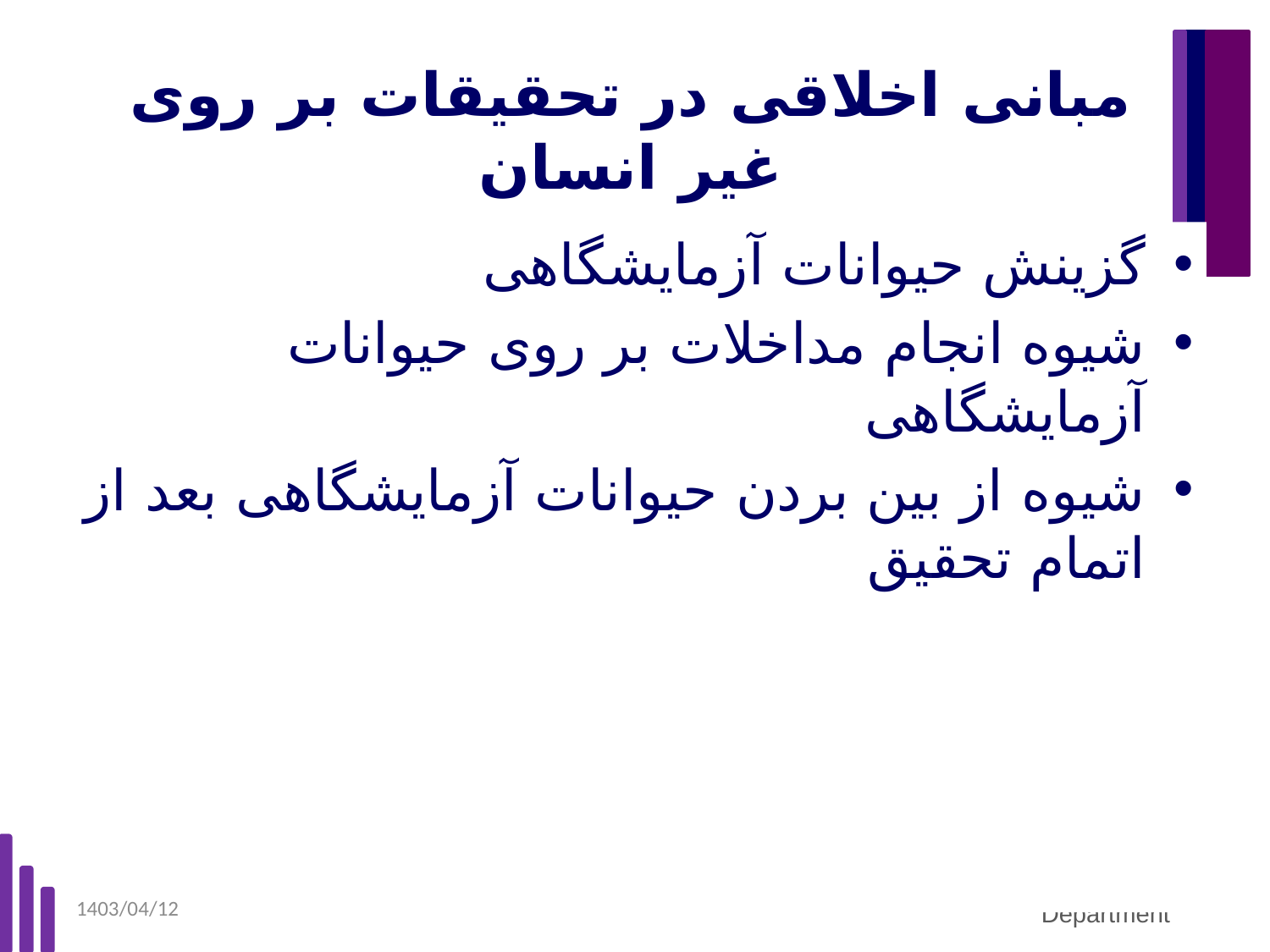

# مبانی اخلاقی در تحقیقات بر روی غیر انسان
گزینش حیوانات آزمایشگاهی
شیوه انجام مداخلات بر روی حیوانات آزمایشگاهی
شیوه از بین بردن حیوانات آزمایشگاهی بعد از اتمام تحقیق

1403/04/12